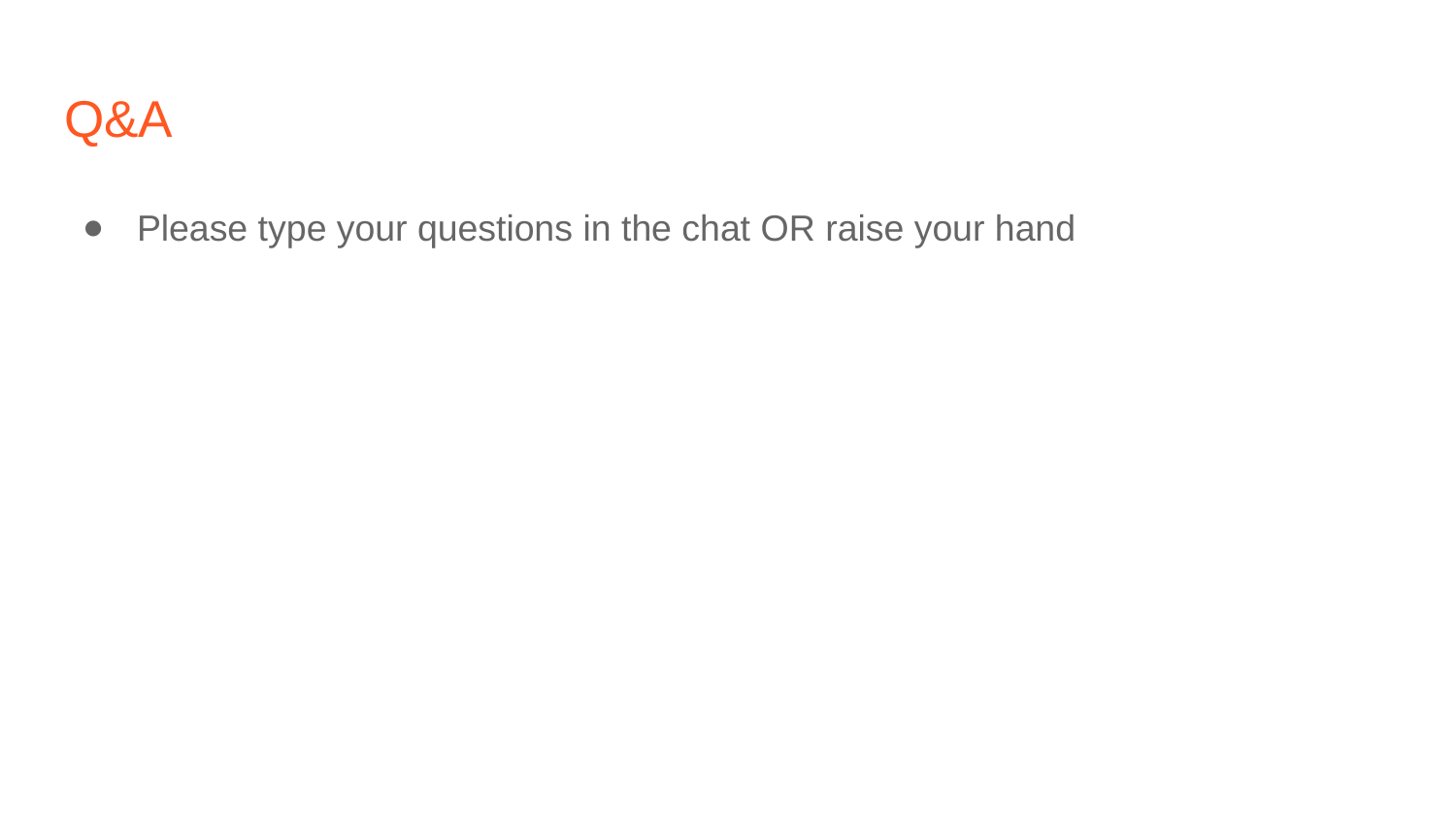

# Q&A
Please type your questions in the chat OR raise your hand